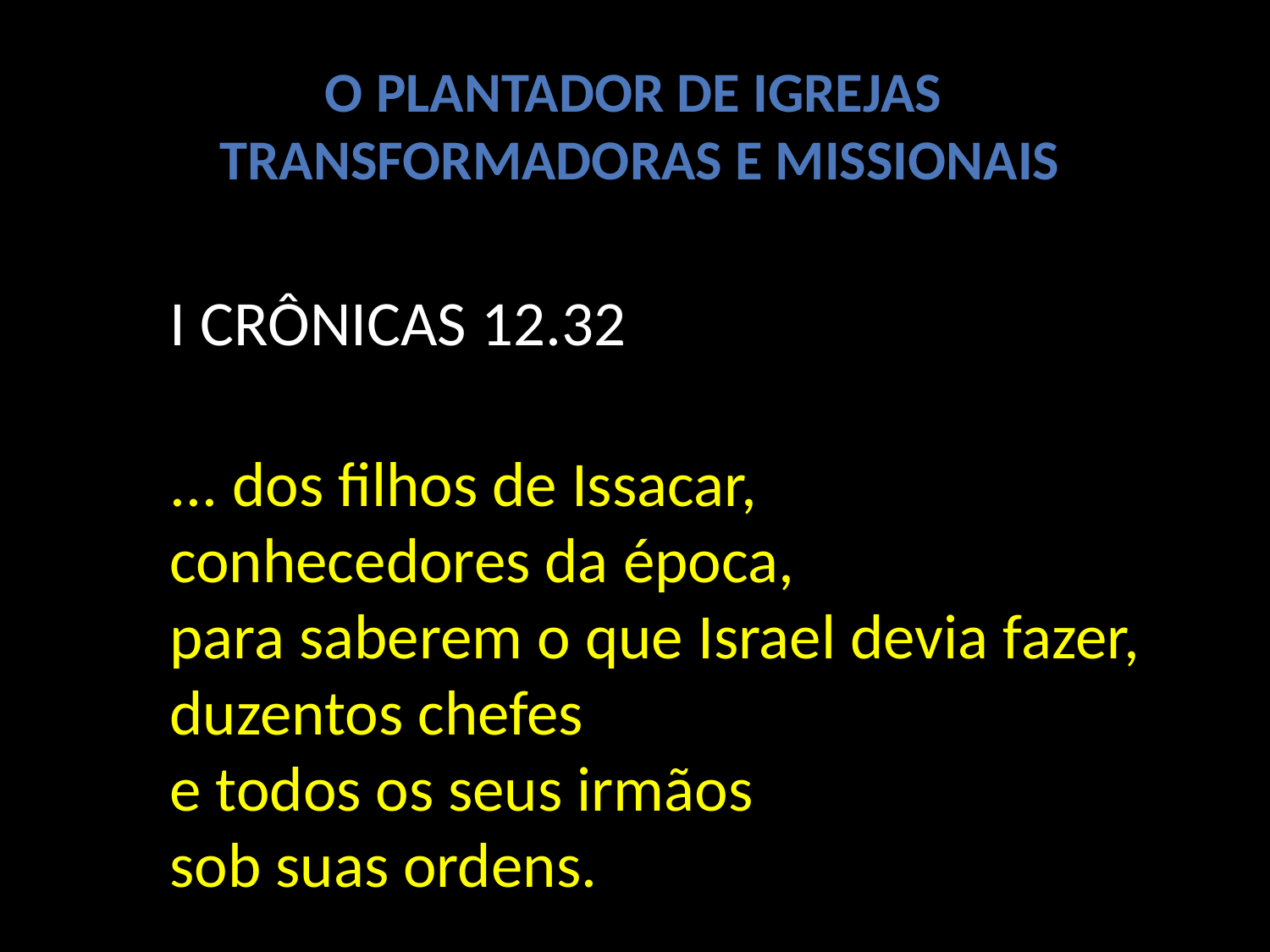

O Plantador de Igrejas
Transformadoras e Missionais
I CRÔNICAS 12.32

... dos filhos de Issacar,
conhecedores da época,
para saberem o que Israel devia fazer,
duzentos chefes
e todos os seus irmãos
sob suas ordens.